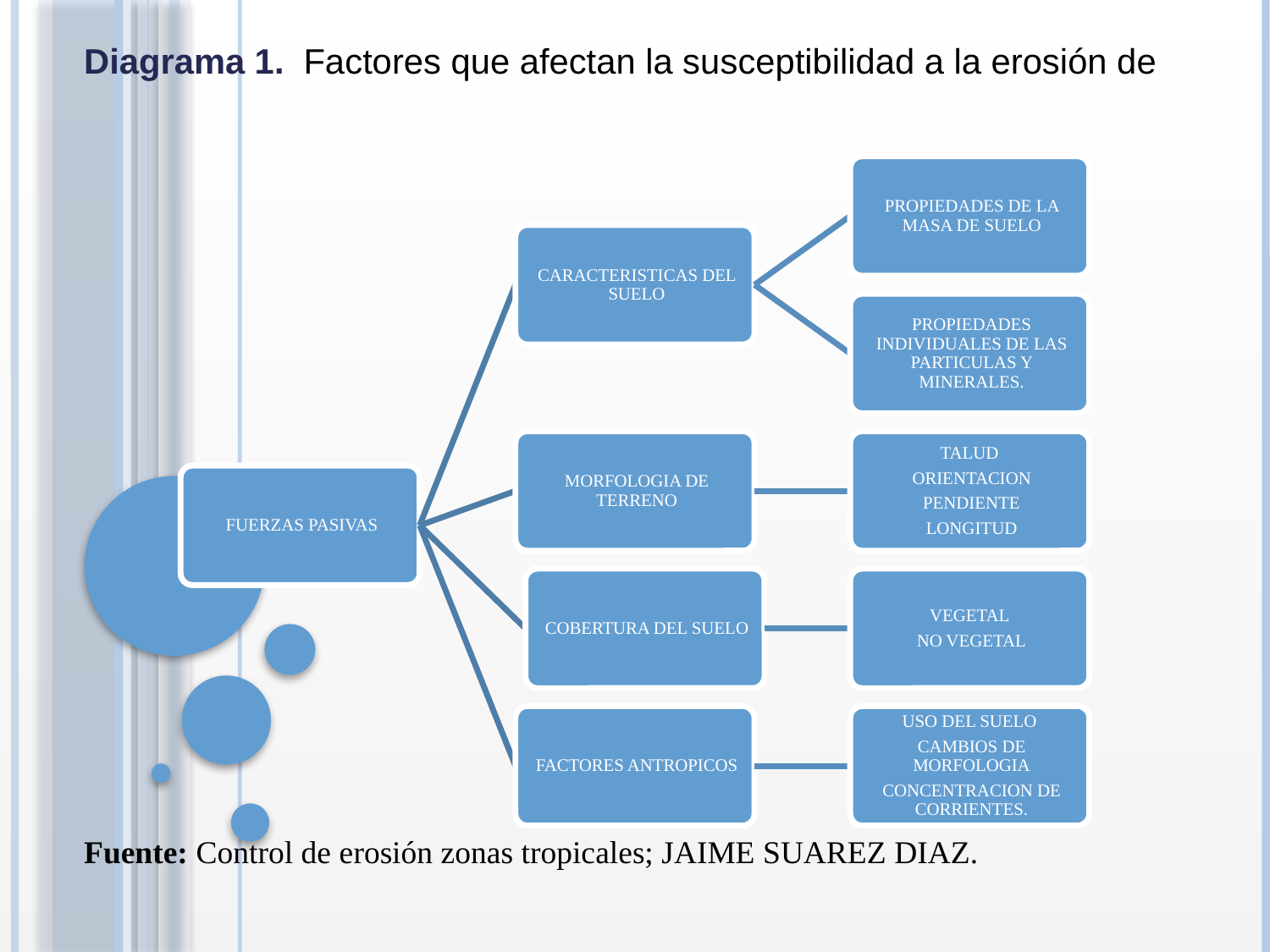

Diagrama 1.  Factores que afectan la susceptibilidad a la erosión de
FUERZAS PASIVAS

CARACTERISTICAS DEL SUELO

PROPIEDADES DE LA MASA DE SUELO

PROPIEDADES INDIVIDUALES DE LAS PARTICULAS Y MINERALES.

MORFOLOGIA DE TERRENO

TALUD
ORIENTACION
PENDIENTE
LONGITUD

COBERTURA DEL SUELO

VEGETAL
NO VEGETAL

FACTORES ANTROPICOS

USO DEL SUELO
CAMBIOS DE MORFOLOGIA
CONCENTRACION DE CORRIENTES.

Fuente: Control de erosión zonas tropicales; JAIME SUAREZ DIAZ.